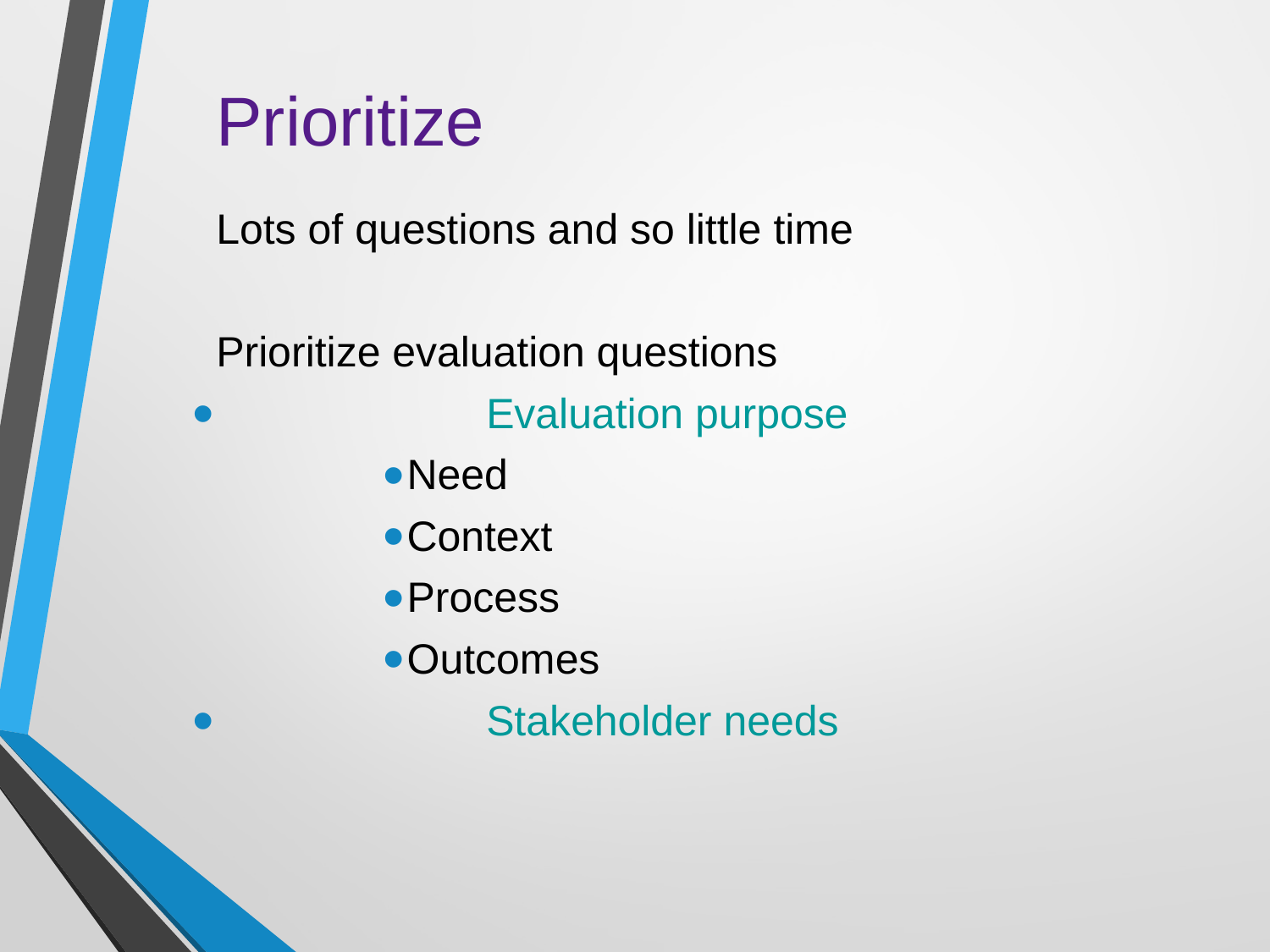

# Prioritize
  Lots of questions and so little time

  Prioritize evaluation questions
		Evaluation purpose
Need
Context
Process
Outcomes
		Stakeholder needs